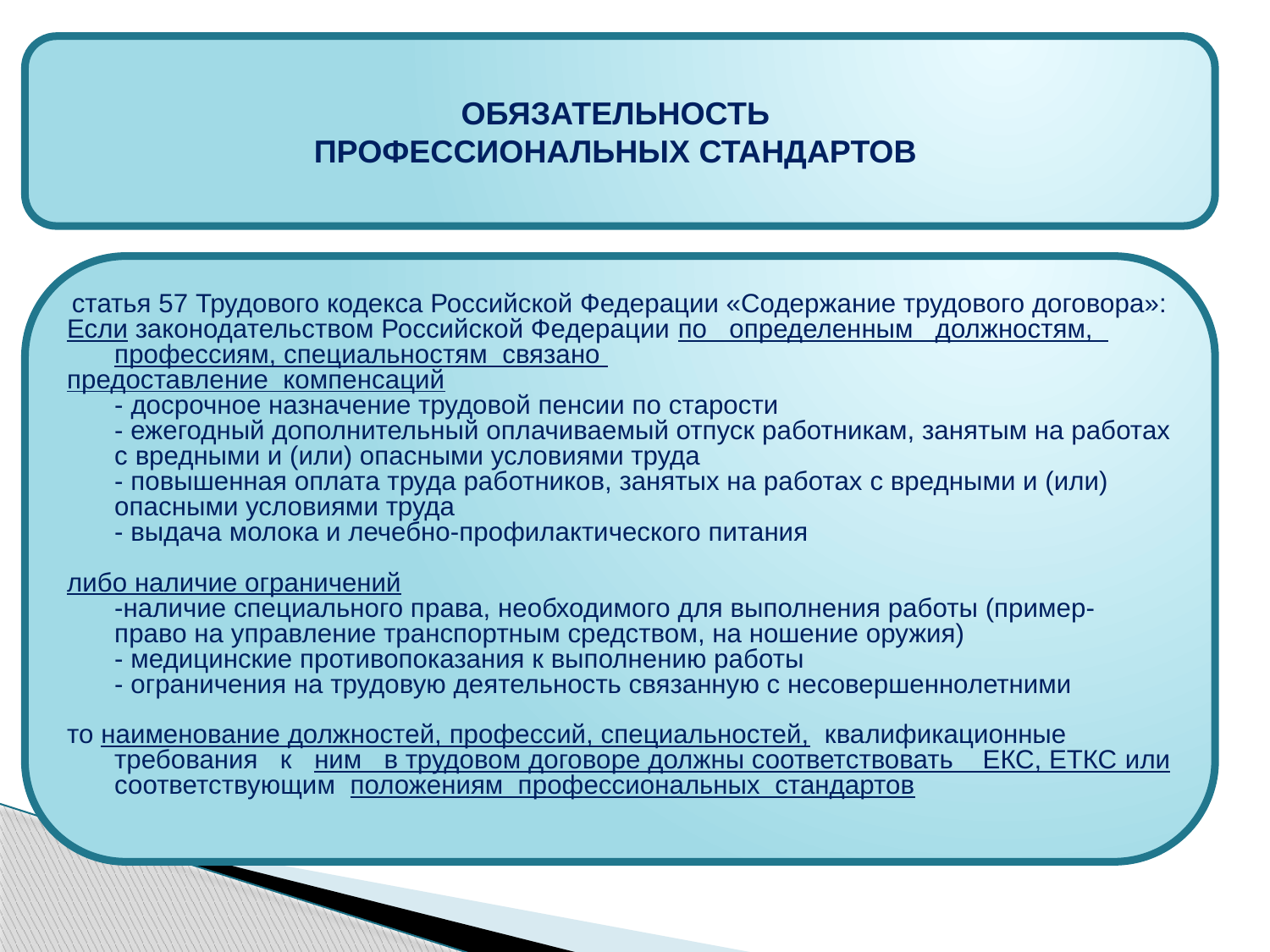

ОБЯЗАТЕЛЬНОСТЬ
ПРОФЕССИОНАЛЬНЫХ СТАНДАРТОВ
статья 57 Трудового кодекса Российской Федерации «Содержание трудового договора»:
Если законодательством Российской Федерации по   определенным   должностям,   профессиям, специальностям  связано
предоставление  компенсаций
- досрочное назначение трудовой пенсии по старости
- ежегодный дополнительный оплачиваемый отпуск работникам, занятым на работах с вредными и (или) опасными условиями труда
- повышенная оплата труда работников, занятых на работах с вредными и (или) опасными условиями труда
- выдача молока и лечебно-профилактического питания

либо наличие ограничений
-наличие специального права, необходимого для выполнения работы (пример- право на управление транспортным средством, на ношение оружия)
- медицинские противопоказания к выполнению работы
- ограничения на трудовую деятельность связанную с несовершеннолетними

то наименование должностей, профессий, специальностей,  квалификационные   требования   к   ним   в трудовом договоре должны соответствовать    ЕКС, ЕТКС или соответствующим  положениям  профессиональных  стандартов